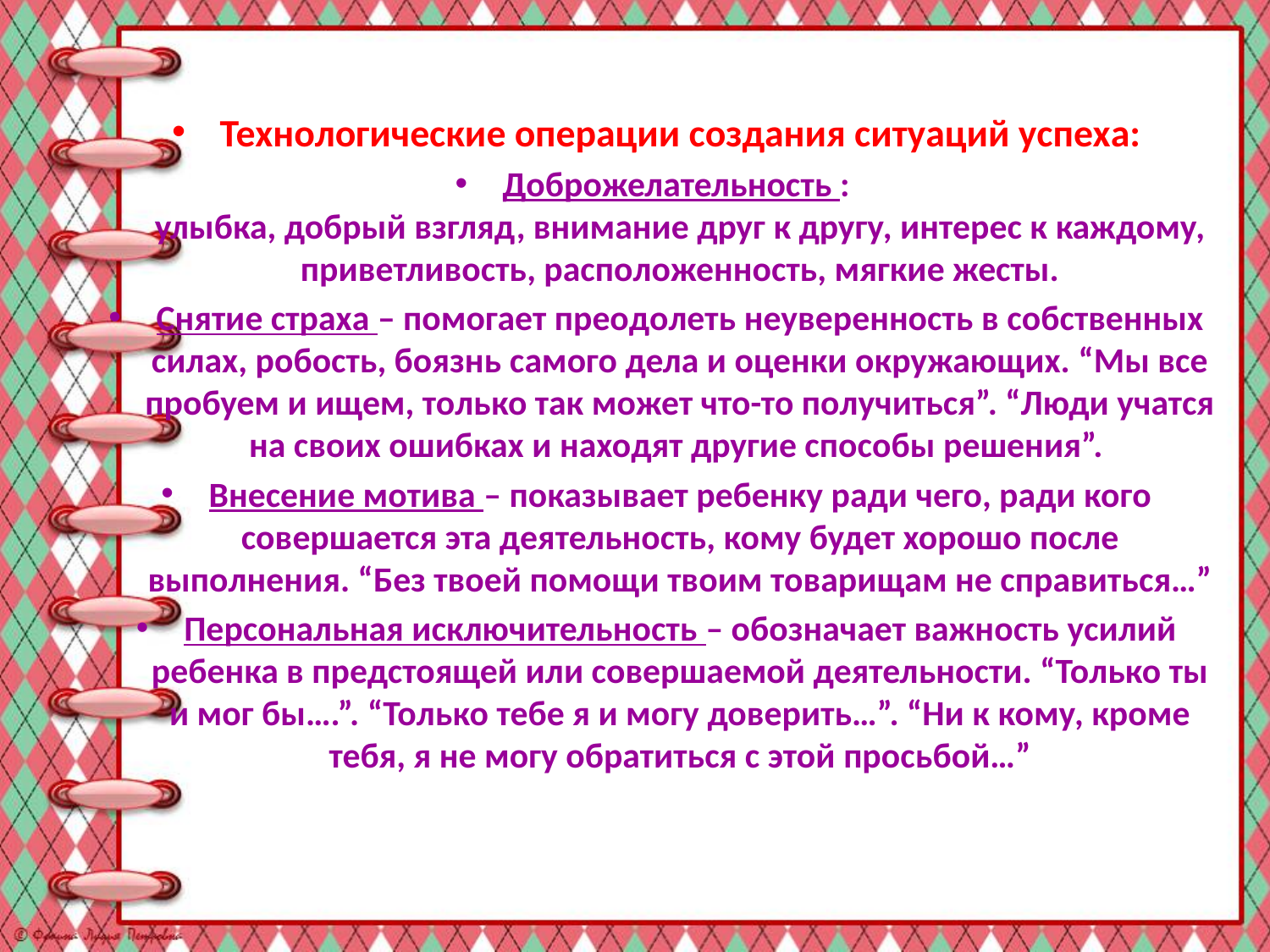

#
Технологические операции создания ситуаций успеха:
Доброжелательность : 
улыбка, добрый взгляд, внимание друг к другу, интерес к каждому, приветливость, расположенность, мягкие жесты.
Снятие страха – помогает преодолеть неуверенность в собственных силах, робость, боязнь самого дела и оценки окружающих. “Мы все пробуем и ищем, только так может что-то получиться”. “Люди учатся на своих ошибках и находят другие способы решения”.
Внесение мотива – показывает ребенку ради чего, ради кого совершается эта деятельность, кому будет хорошо после выполнения. “Без твоей помощи твоим товарищам не справиться…”
Персональная исключительность – обозначает важность усилий ребенка в предстоящей или совершаемой деятельности. “Только ты и мог бы….”. “Только тебе я и могу доверить…”. “Ни к кому, кроме тебя, я не могу обратиться с этой просьбой…”